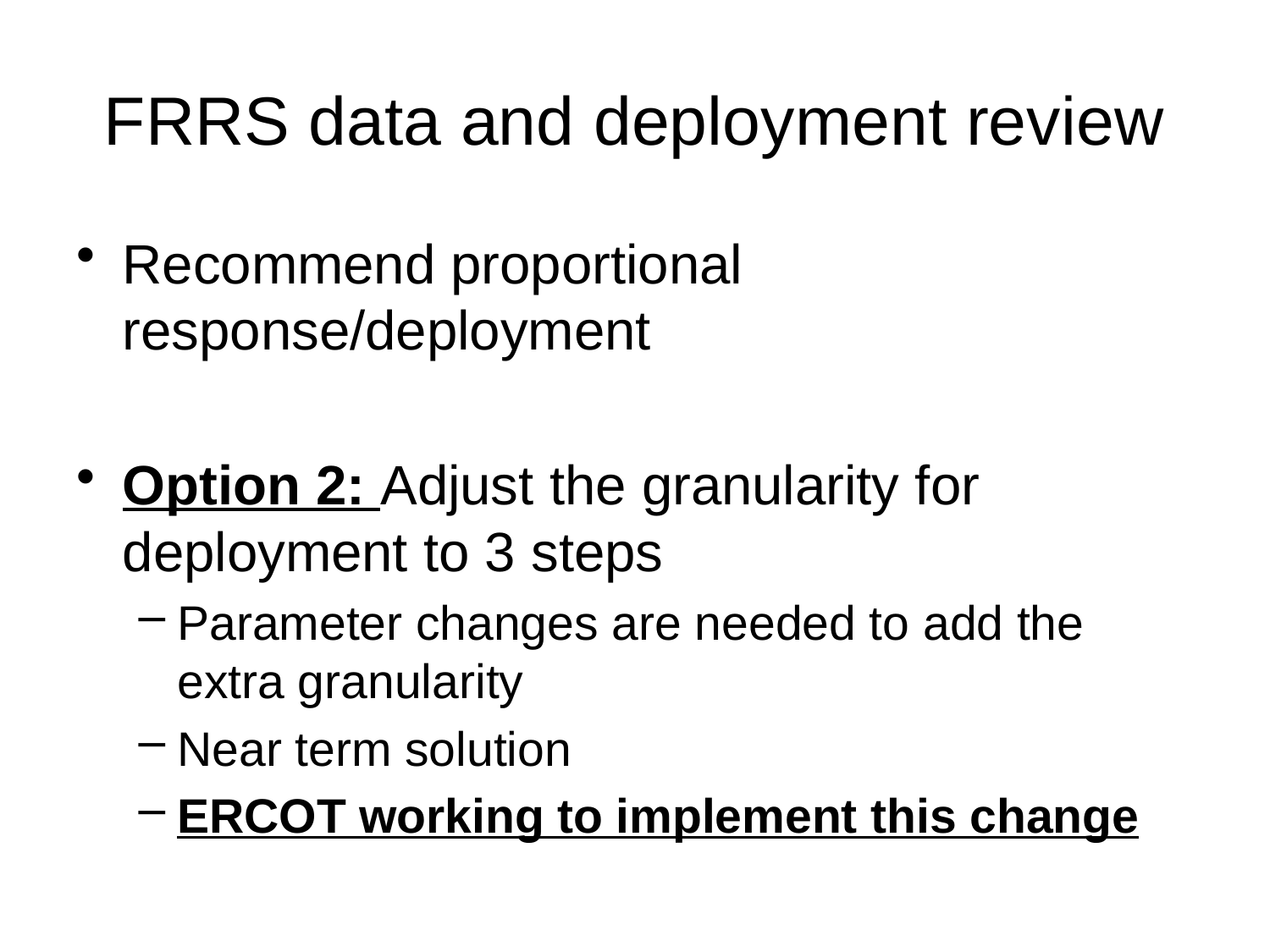

# FRRS data and deployment review
Recommend proportional response/deployment

Option 2: Adjust the granularity for deployment to 3 steps
Parameter changes are needed to add the extra granularity
Near term solution
ERCOT working to implement this change